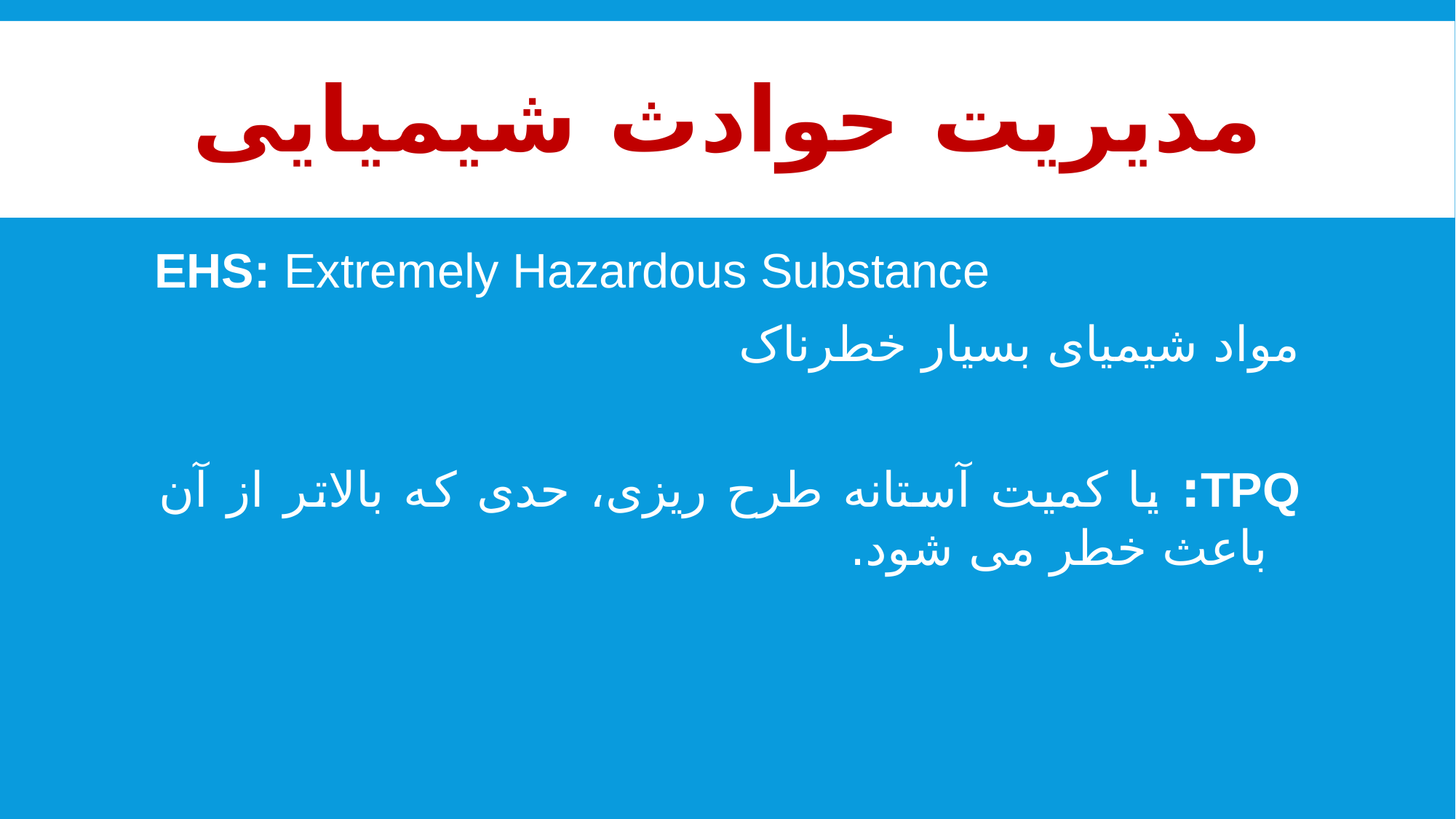

# مدیریت حوادث شیمیایی
EHS: Extremely Hazardous Substance
مواد شیمیای بسیار خطرناک

TPQ: یا کمیت آستانه طرح ریزی، حدی که بالاتر از آن باعث خطر می شود.